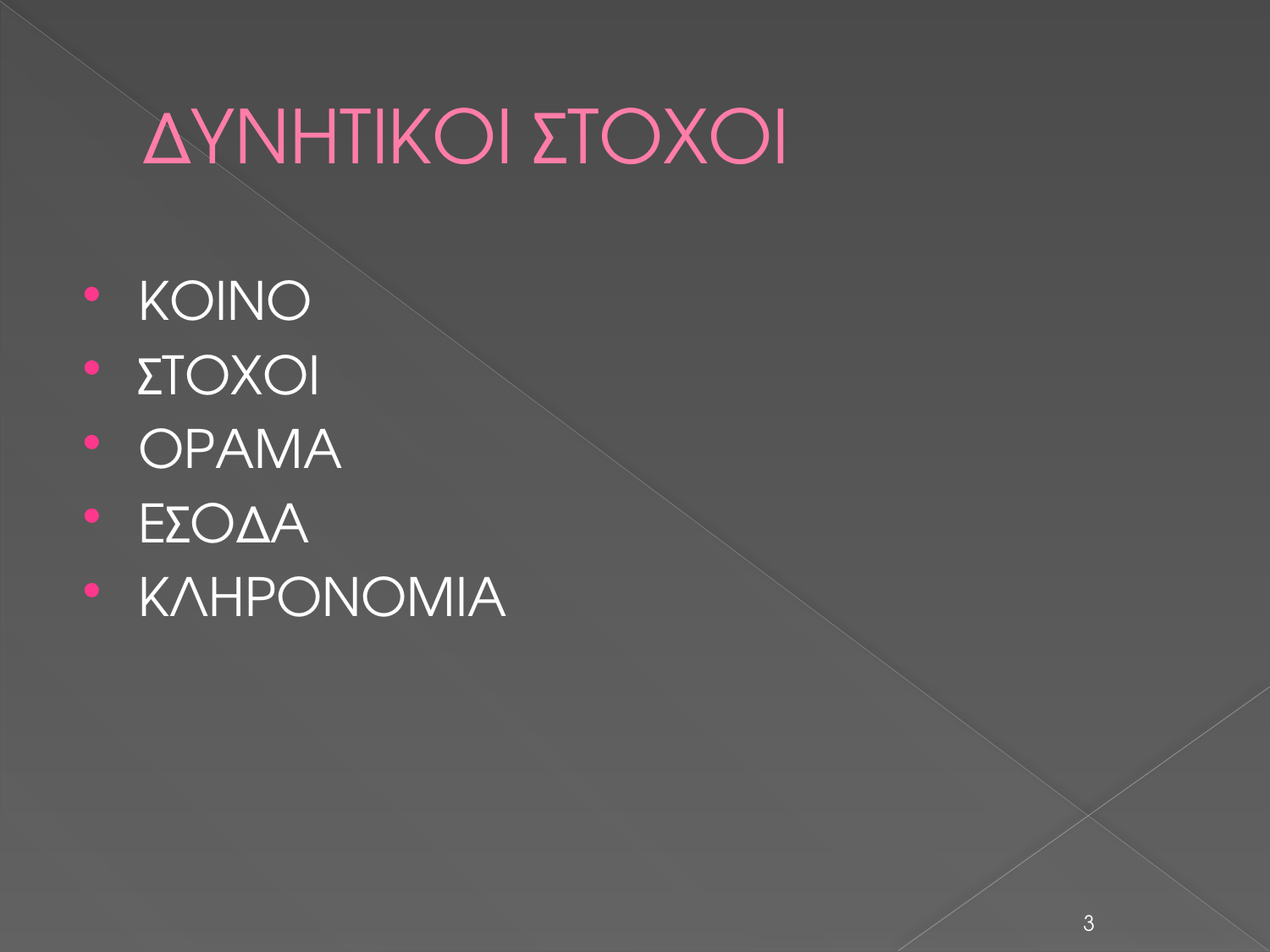

# ΔΥΝΗΤΙΚΟΙ ΣΤΟΧΟΙ
ΚΟΙΝΟ
ΣΤΟΧΟΙ
ΟΡΑΜΑ
ΕΣΟΔΑ
ΚΛΗΡΟΝΟΜΙΑ
3